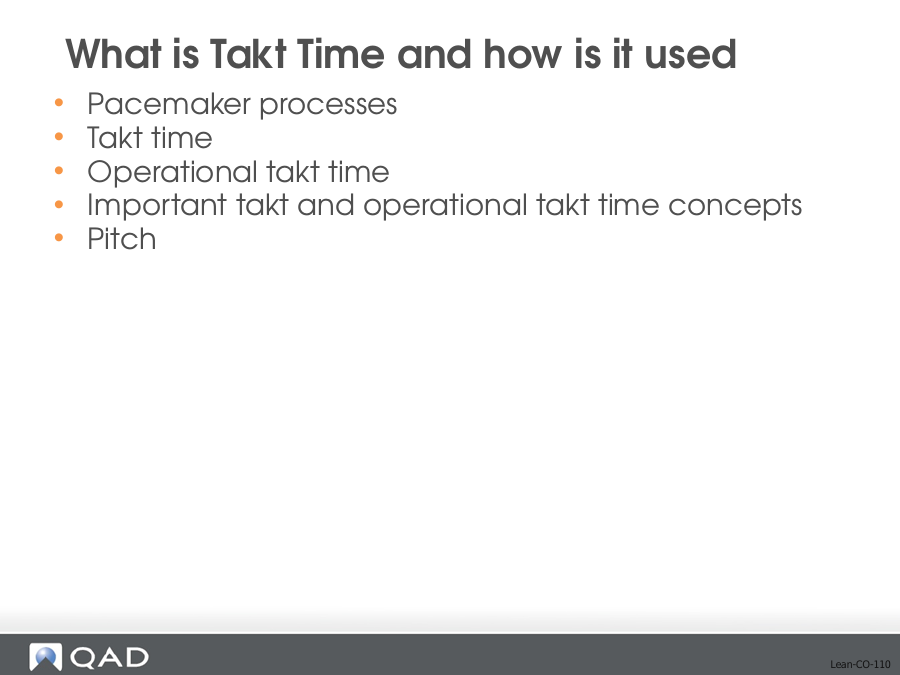

# What is Takt Time and how is it used
Pacemaker processes
Takt time
Operational takt time
Important takt and operational takt time concepts
Pitch
Lean-CO-110